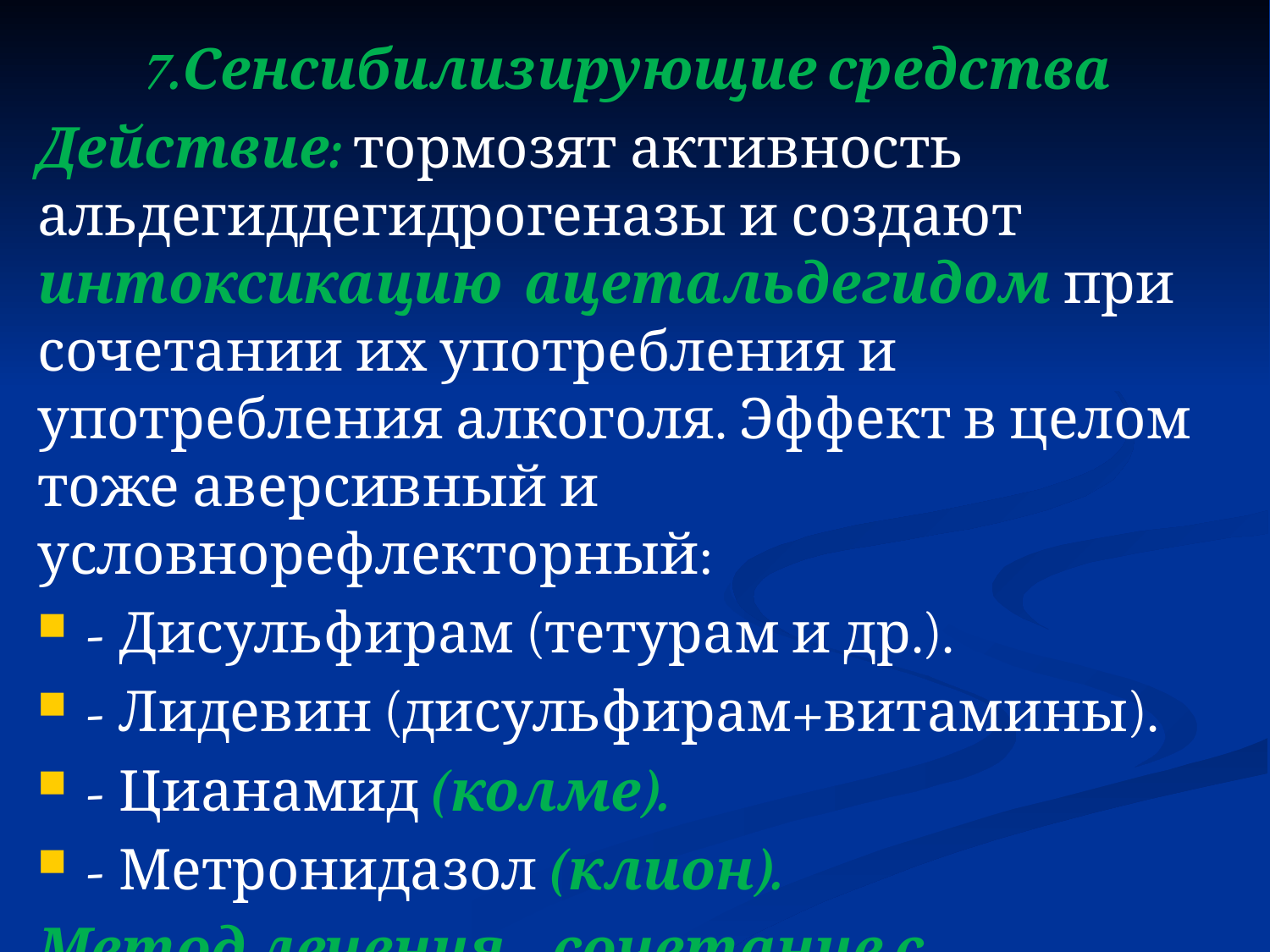

7.Сенсибилизирующие средства
Действие: тормозят активность альдегиддегидрогеназы и создают интоксикацию  ацетальдегидом при сочетании их употребления и употребления алкоголя. Эффект в целом тоже аверсивный и условнорефлекторный:
- Дисульфирам (тетурам и др.).
- Лидевин (дисульфирам+витамины).
- Цианамид (колме).
- Метронидазол (клион).
Метод лечения – сочетание с психотерапией.